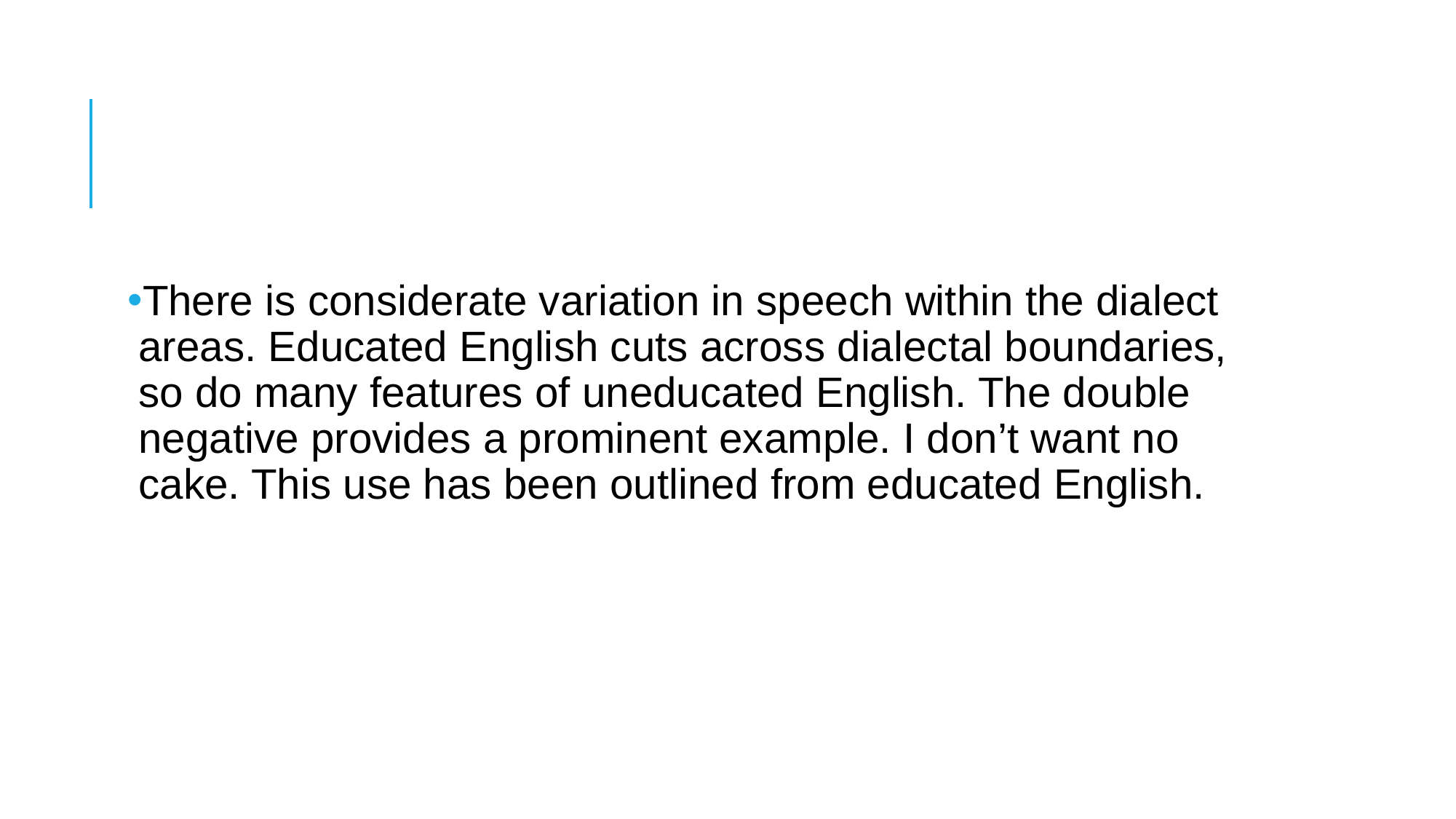

#
There is considerate variation in speech within the dialect areas. Educated English cuts across dialectal boundaries, so do many features of uneducated English. The double negative provides a prominent example. I don’t want no cake. This use has been outlined from educated English.